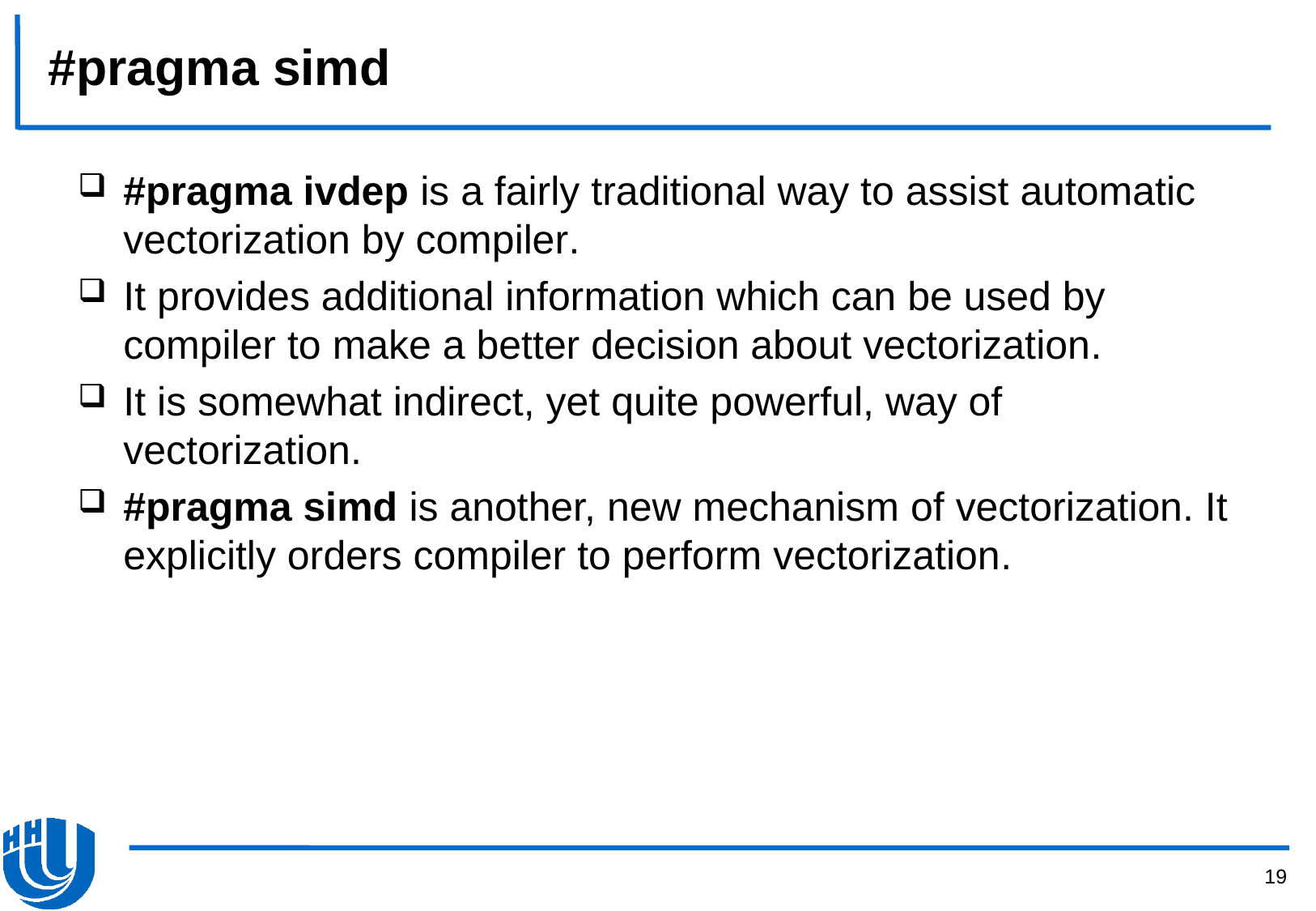

# #pragma simd
#pragma ivdep is a fairly traditional way to assist automatic vectorization by compiler.
It provides additional information which can be used by compiler to make a better decision about vectorization.
It is somewhat indirect, yet quite powerful, way of vectorization.
#pragma simd is another, new mechanism of vectorization. It explicitly orders compiler to perform vectorization.